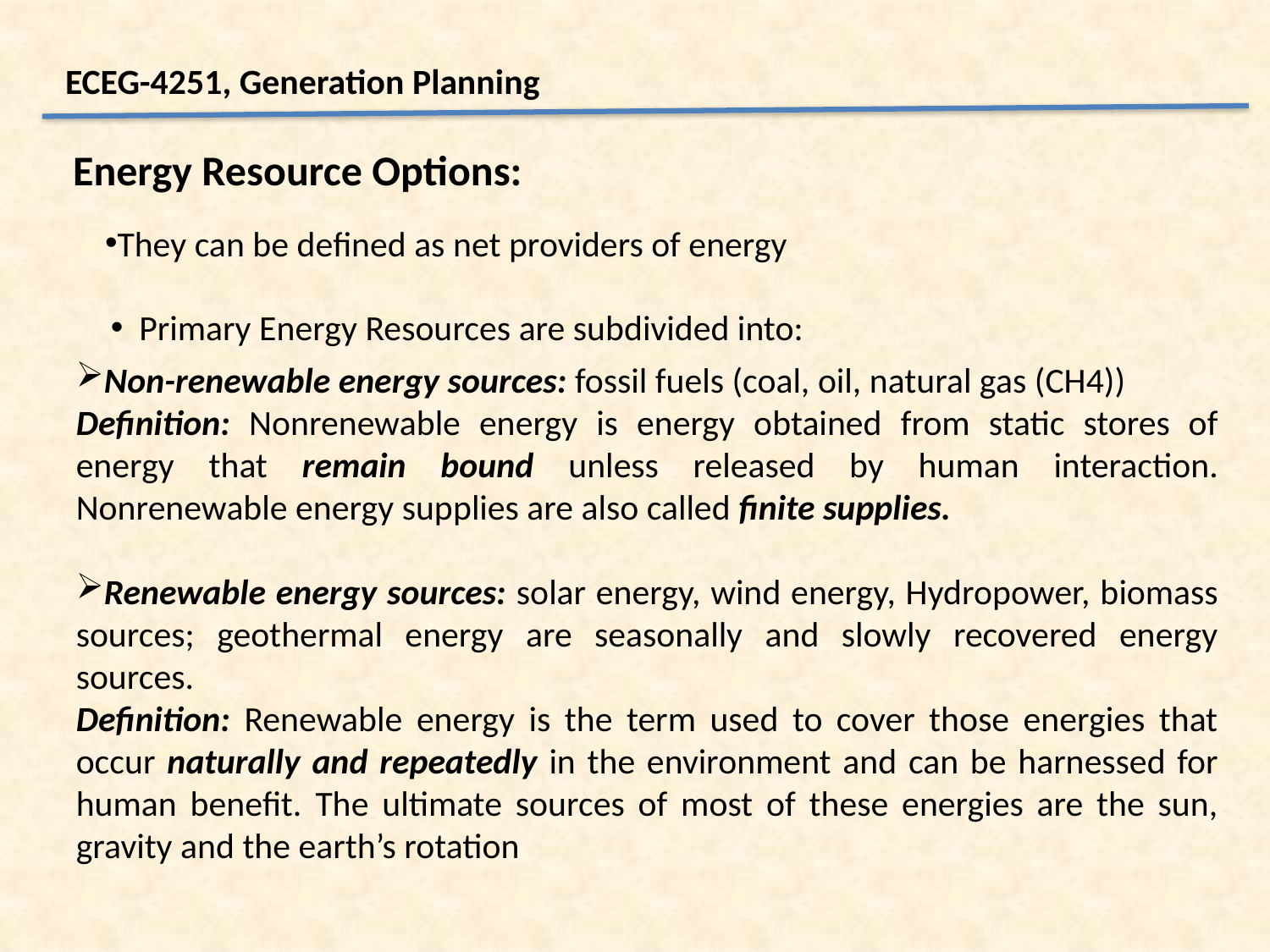

ECEG-4251, Generation Planning
Energy Resource Options:
They can be defined as net providers of energy
  Primary Energy Resources are subdivided into:
Non-renewable energy sources: fossil fuels (coal, oil, natural gas (CH4))
Definition: Nonrenewable energy is energy obtained from static stores of energy that remain bound unless released by human interaction. Nonrenewable energy supplies are also called finite supplies.

Renewable energy sources: solar energy, wind energy, Hydropower, biomass sources; geothermal energy are seasonally and slowly recovered energy sources.
Definition: Renewable energy is the term used to cover those energies that occur naturally and repeatedly in the environment and can be harnessed for human benefit. The ultimate sources of most of these energies are the sun, gravity and the earth’s rotation